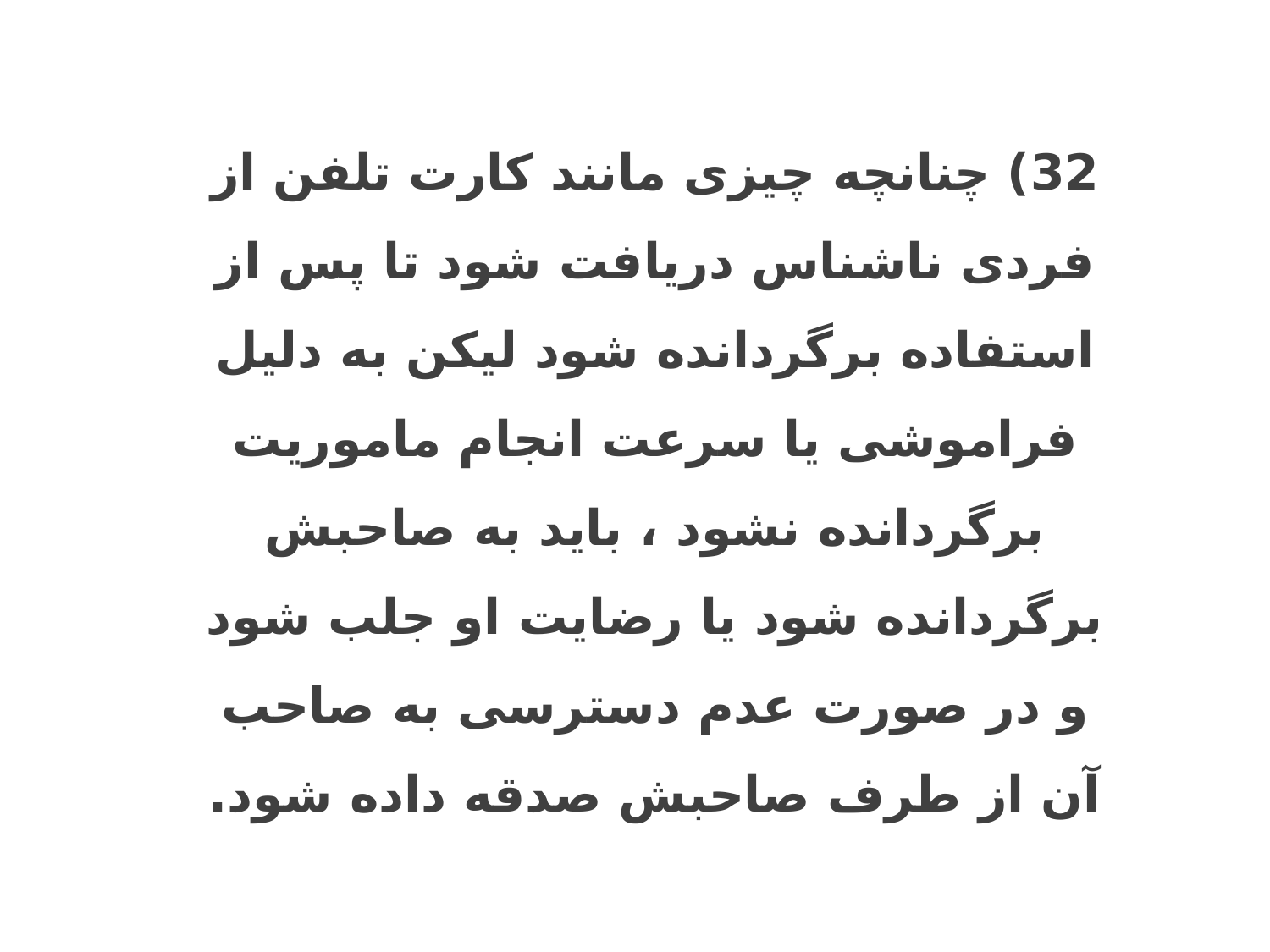

32) چنانچه چیزی مانند کارت تلفن از فردی ناشناس دریافت شود تا پس از استفاده برگردانده شود لیکن به دلیل فراموشی یا سرعت انجام ماموریت برگردانده نشود ، باید به صاحبش برگردانده شود یا رضایت او جلب شود و در صورت عدم دسترسی به صاحب آن از طرف صاحبش صدقه داده شود.